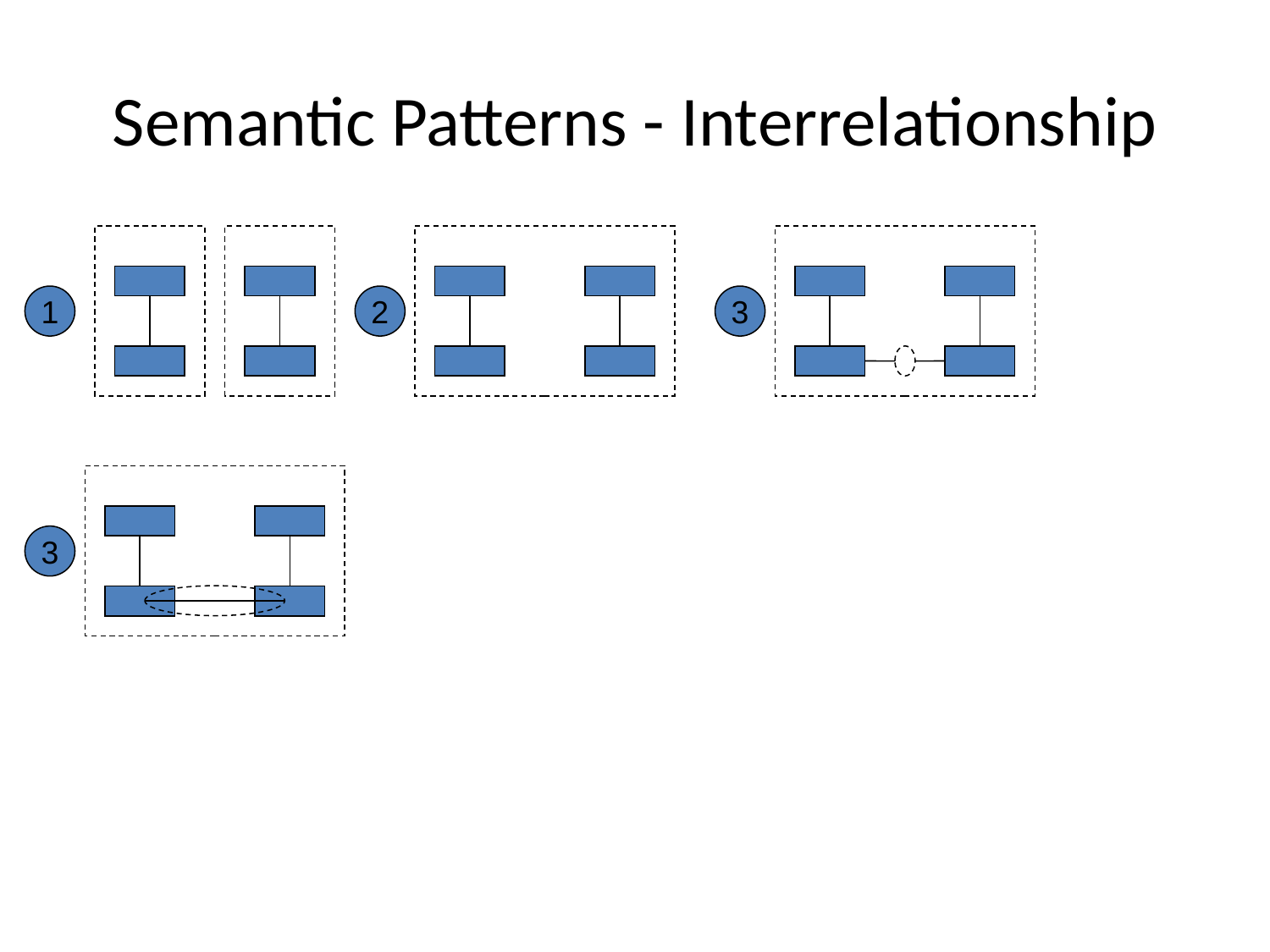

# Semantic Patterns - Interrelationship

1
2
3

3